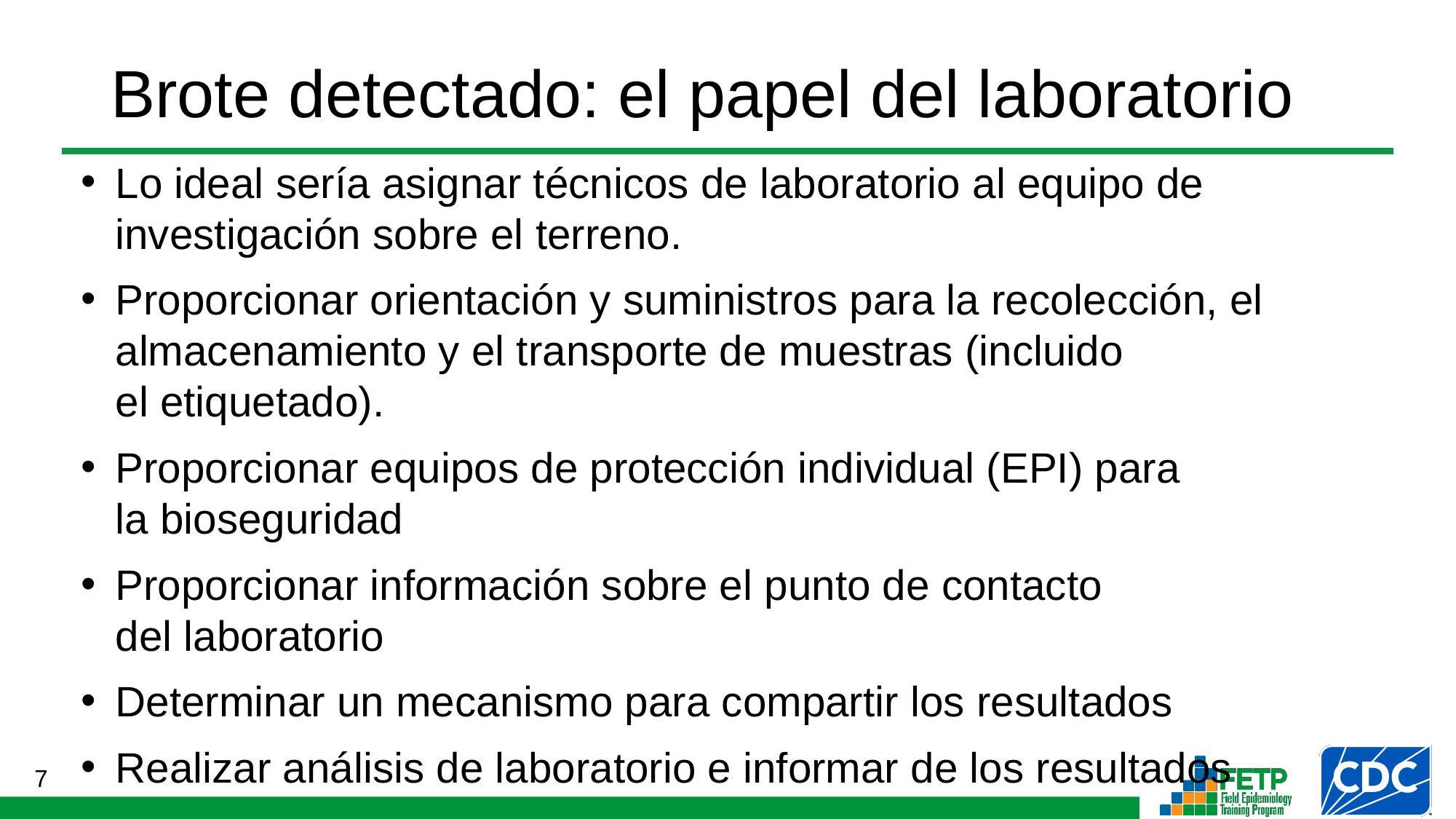

# Brote detectado: el papel del laboratorio
Lo ideal sería asignar técnicos de laboratorio al equipo de investigación sobre el terreno.
Proporcionar orientación y suministros para la recolección, el almacenamiento y el transporte de muestras (incluido
el etiquetado).
Proporcionar equipos de protección individual (EPI) para
la bioseguridad
Proporcionar información sobre el punto de contacto
del laboratorio
Determinar un mecanismo para compartir los resultados
Realizar análisis de laboratorio e informar de los resultados